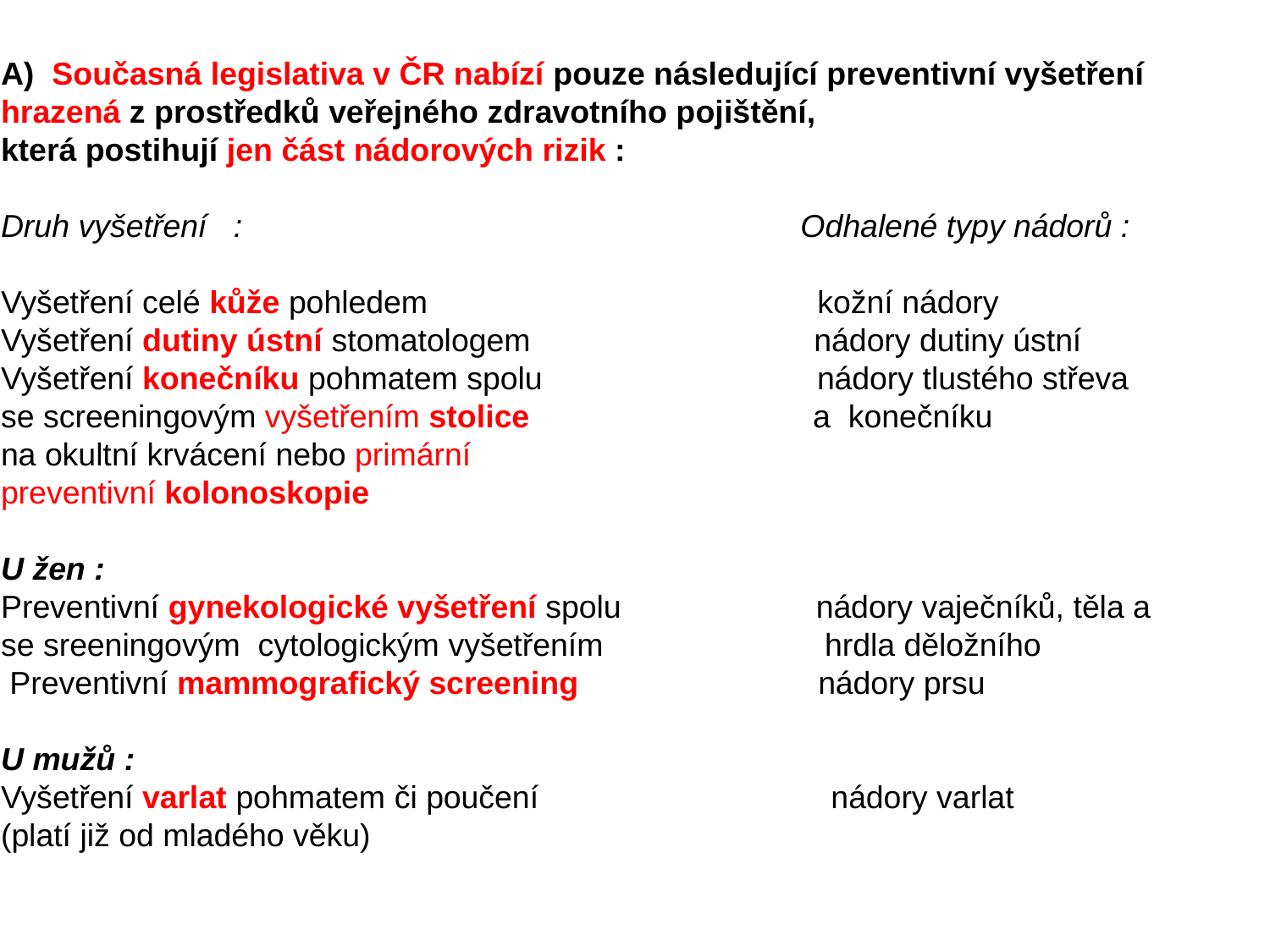

A)  Současná legislativa v ČR nabízí pouze následující preventivní vyšetření
hrazená z prostředků veřejného zdravotního pojištění,
která postihují jen část nádorových rizik :

Druh vyšetření   :                                                               Odhalené typy nádorů :

Vyšetření celé kůže pohledem                                            kožní nádory
Vyšetření dutiny ústní stomatologem                                nádory dutiny ústní
Vyšetření konečníku pohmatem spolu                               nádory tlustého střeva
se screeningovým vyšetřením stolice                                a  konečníku
na okultní krvácení nebo primární
preventivní kolonoskopie

U žen :
Preventivní gynekologické vyšetření spolu                      nádory vaječníků, těla a
se sreeningovým  cytologickým vyšetřením                         hrdla děložního
 Preventivní mammografický screening                           nádory prsu

U mužů :
Vyšetření varlat pohmatem či poučení                                 nádory varlat
(platí již od mladého věku)